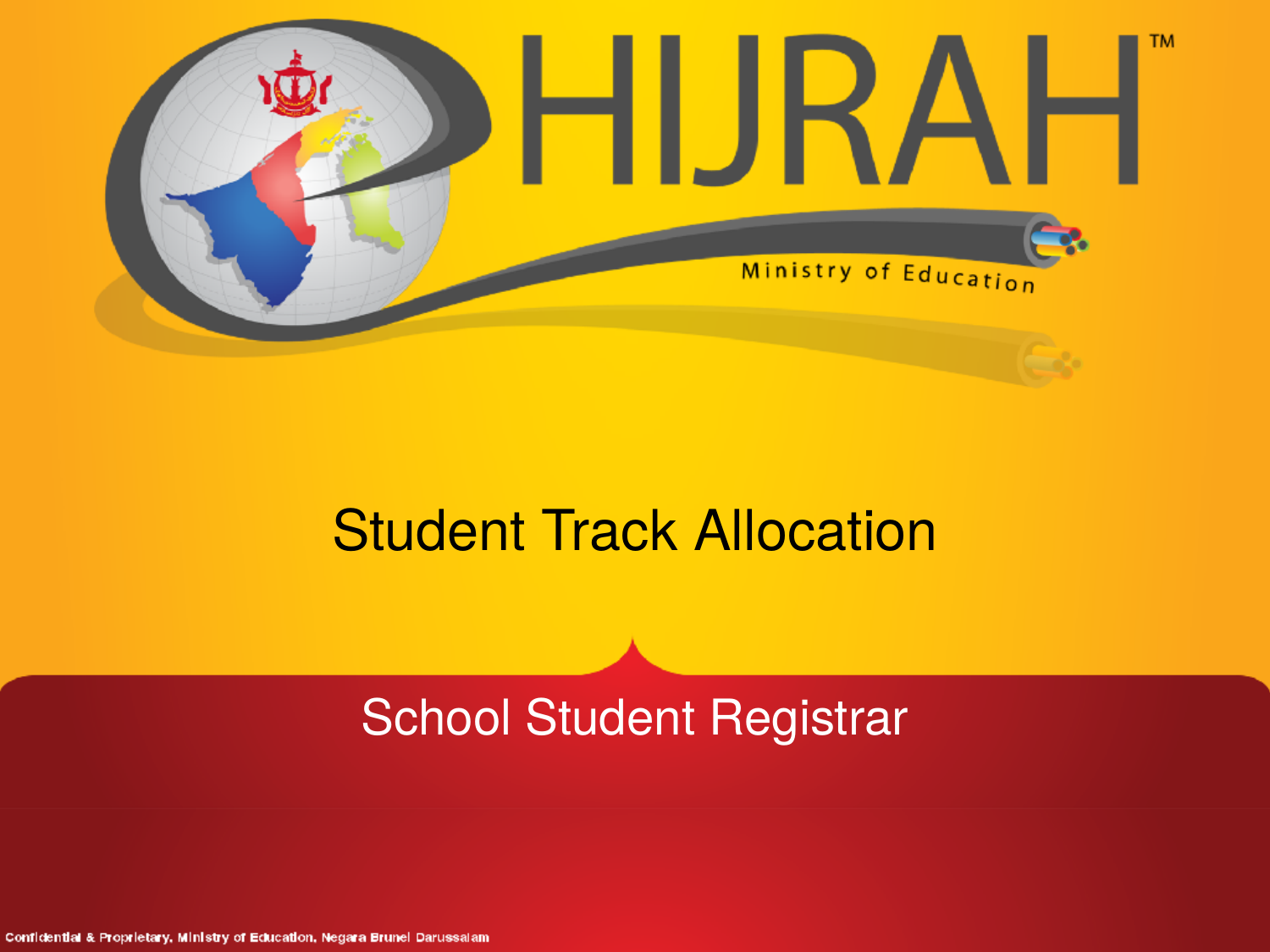

# Student Track Allocation
School Student Registrar